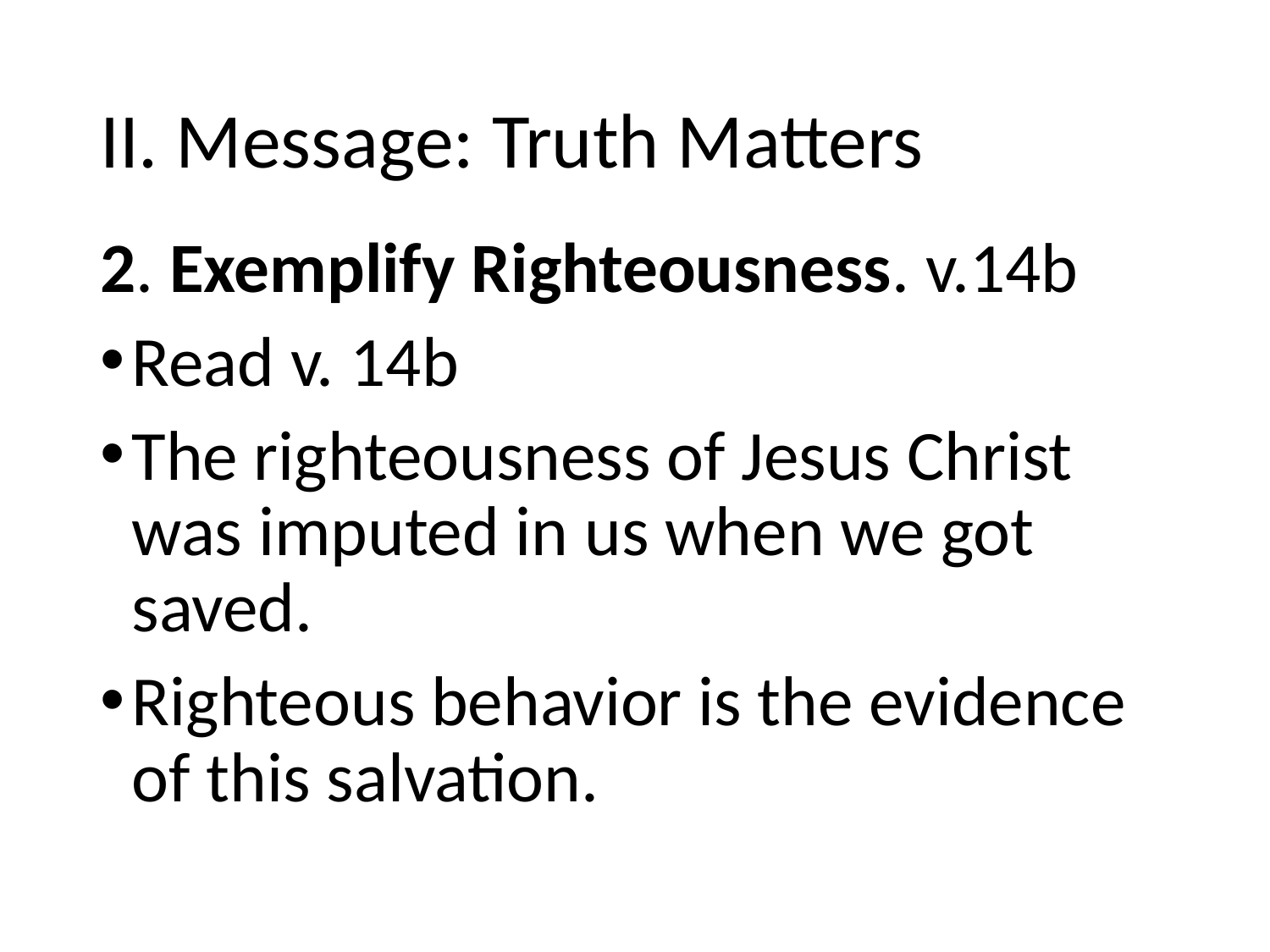

# II. Message: Truth Matters
2. Exemplify Righteousness. v.14b
Read v. 14b
The righteousness of Jesus Christ was imputed in us when we got saved.
Righteous behavior is the evidence of this salvation.